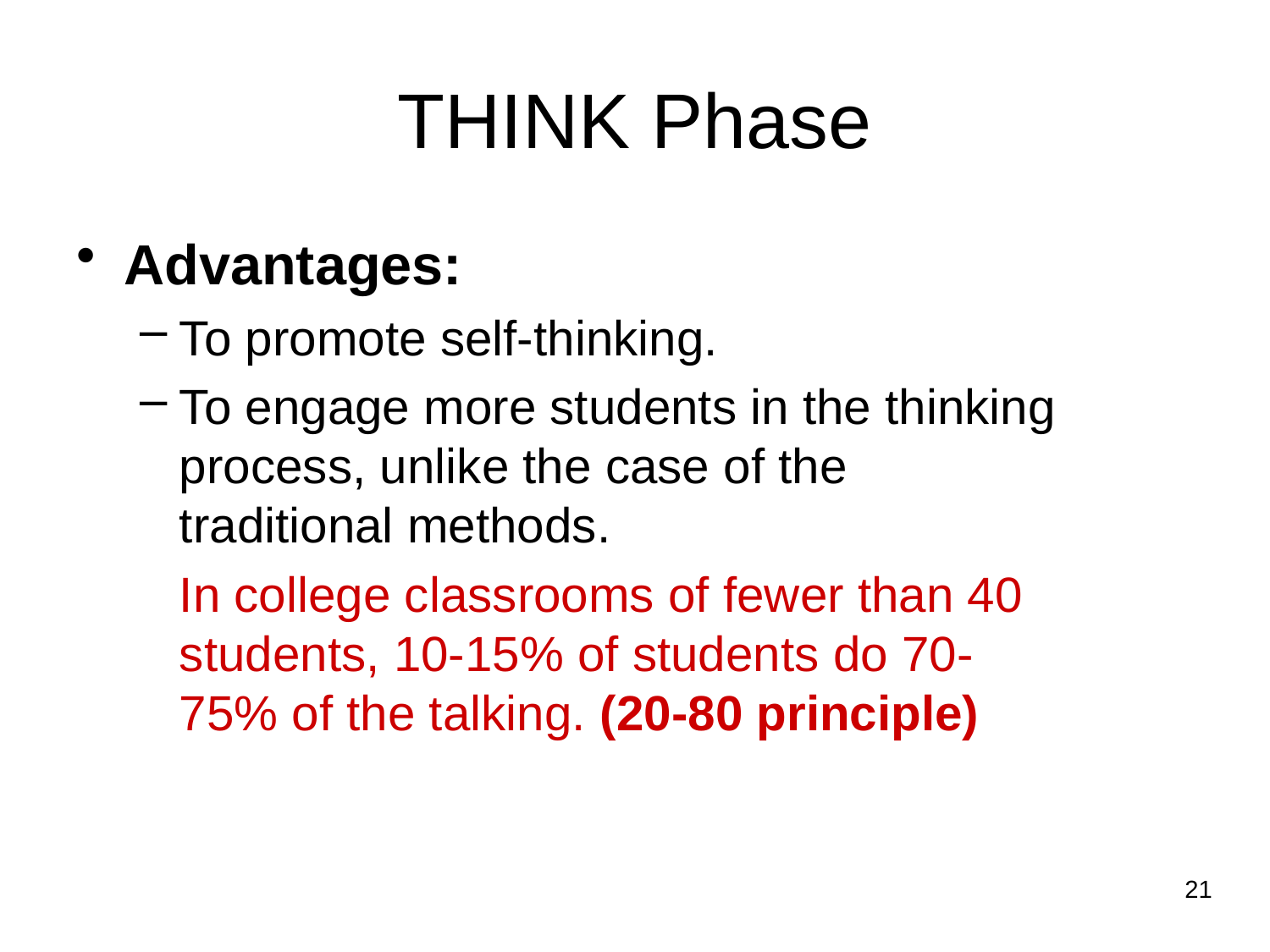

# THINK Phase
Advantages:
To promote self-thinking.
To engage more students in the thinking process, unlike the case of the traditional methods.
	In college classrooms of fewer than 40 students, 10-15% of students do 70-75% of the talking. (20-80 principle)

21